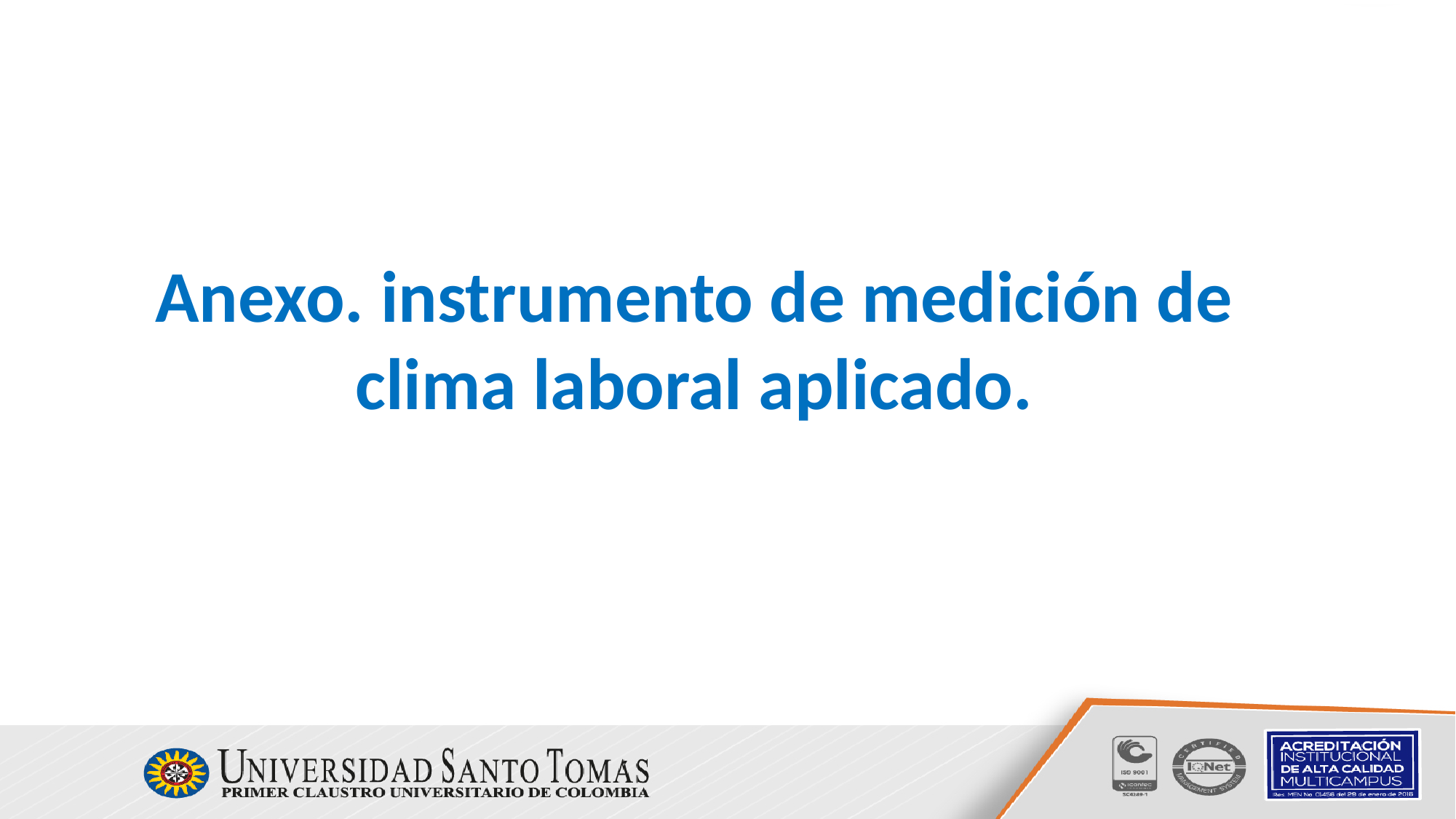

# Anexo. instrumento de medición de clima laboral aplicado.